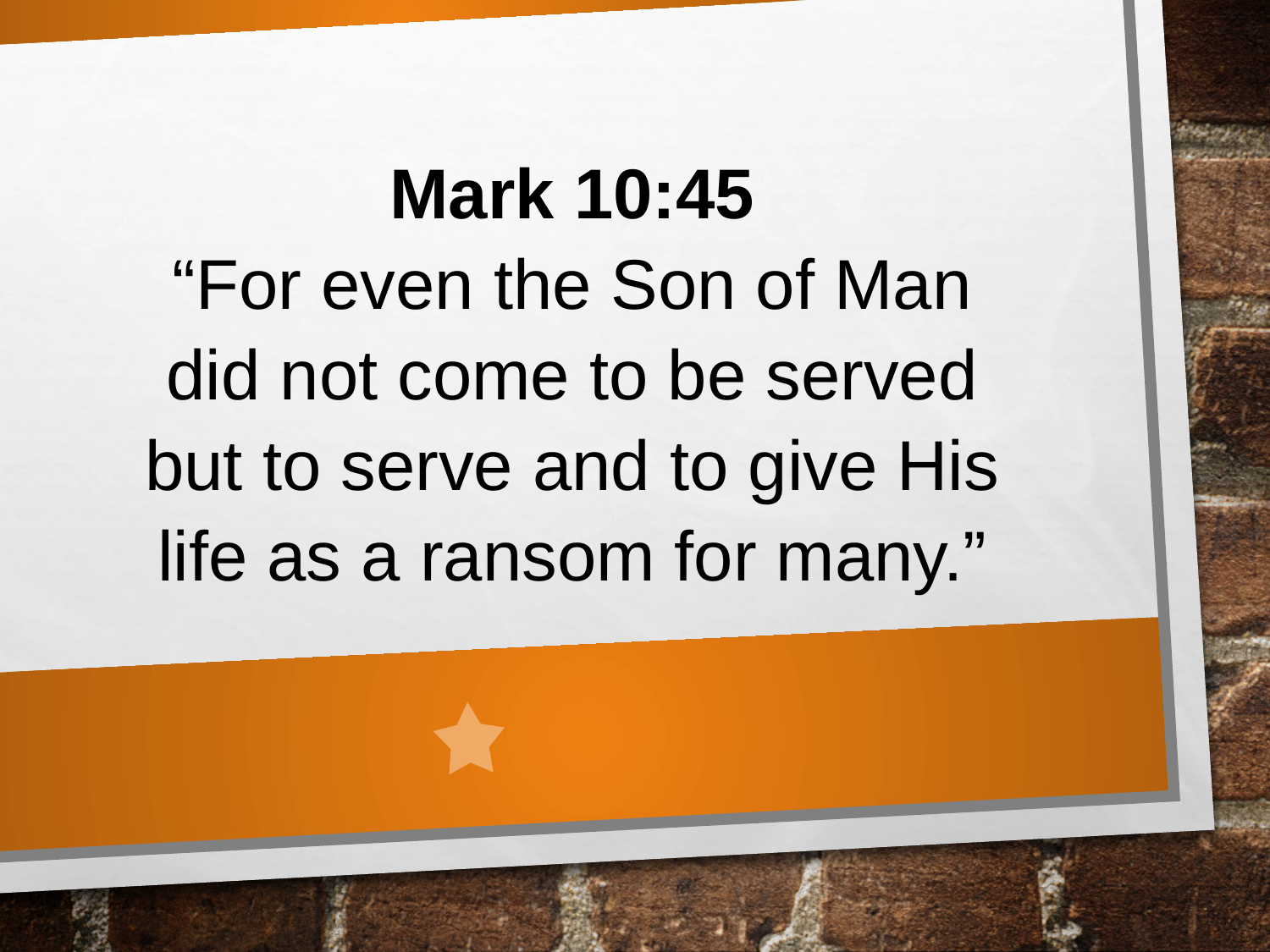

Mark 10:45
“For even the Son of Man did not come to be served but to serve and to give His life as a ransom for many.”